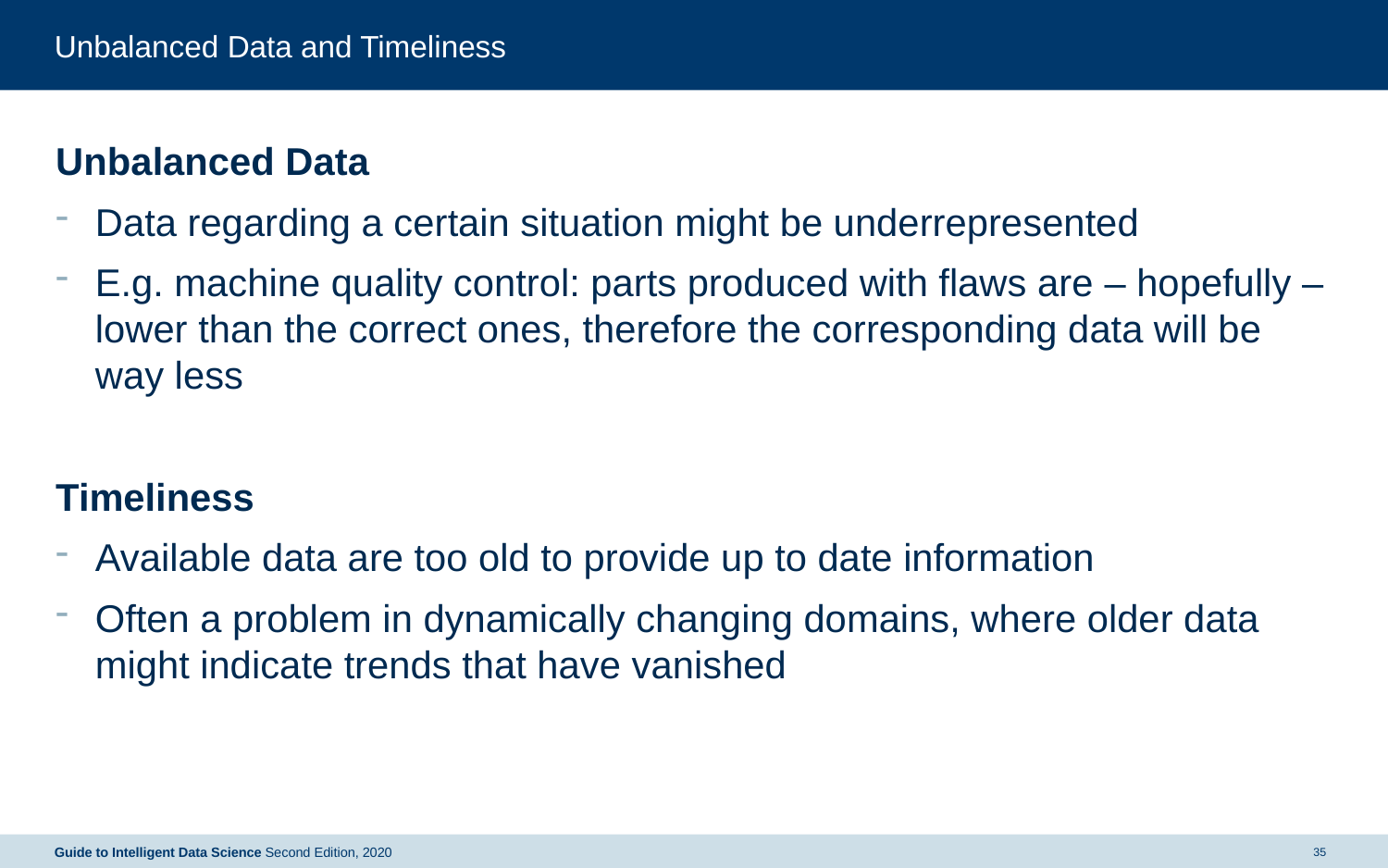

# Unbalanced Data and Timeliness
Unbalanced Data
Data regarding a certain situation might be underrepresented
E.g. machine quality control: parts produced with flaws are – hopefully – lower than the correct ones, therefore the corresponding data will be way less

Timeliness
Available data are too old to provide up to date information
Often a problem in dynamically changing domains, where older data might indicate trends that have vanished
Guide to Intelligent Data Science Second Edition, 2020
35